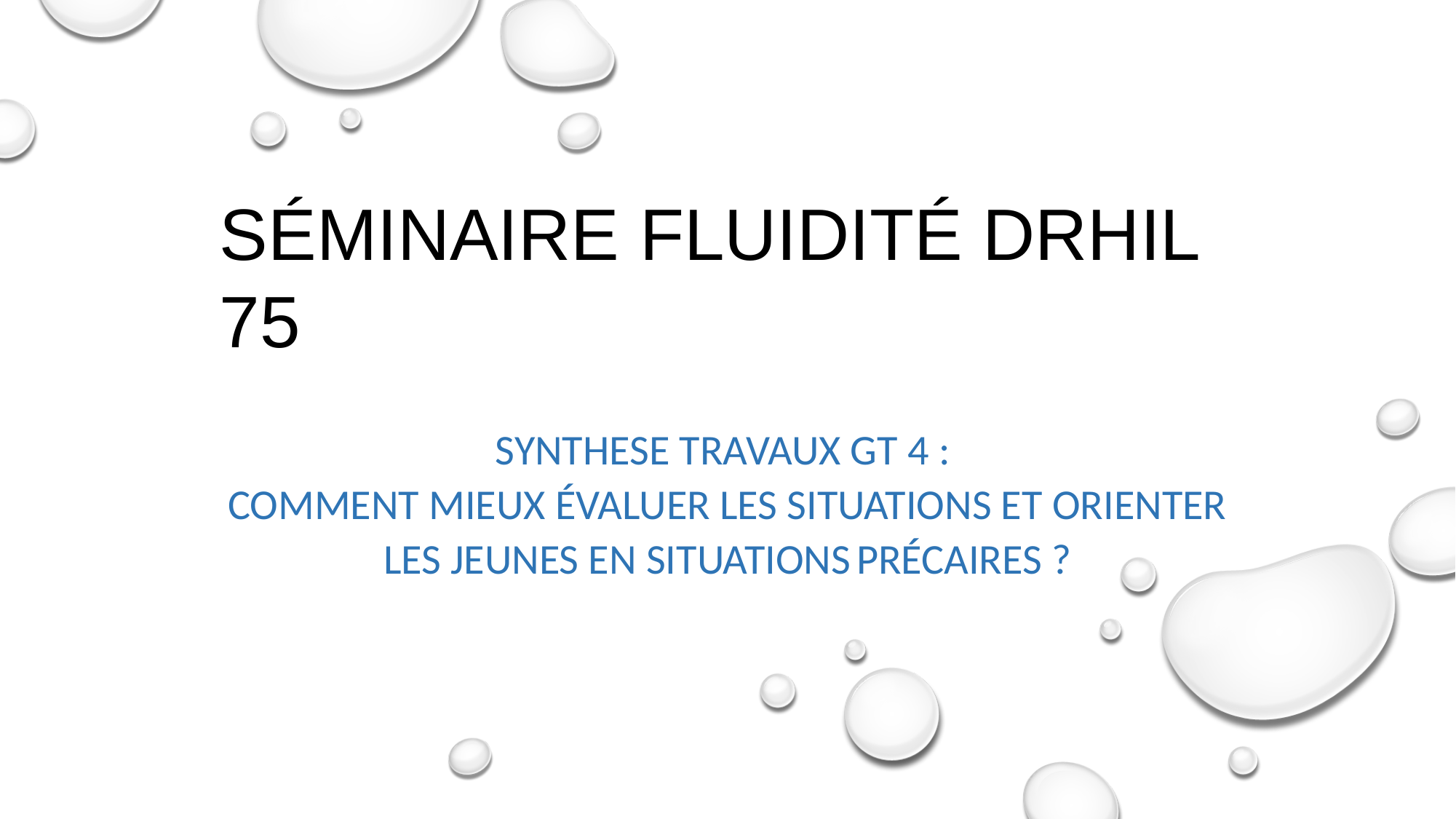

Séminaire Fluidité DRHIL 75

SYNTHESE TRAVAUX GT 4 :
Comment mieux évaluer les situations et orienter les jeunes en situations précaires ?